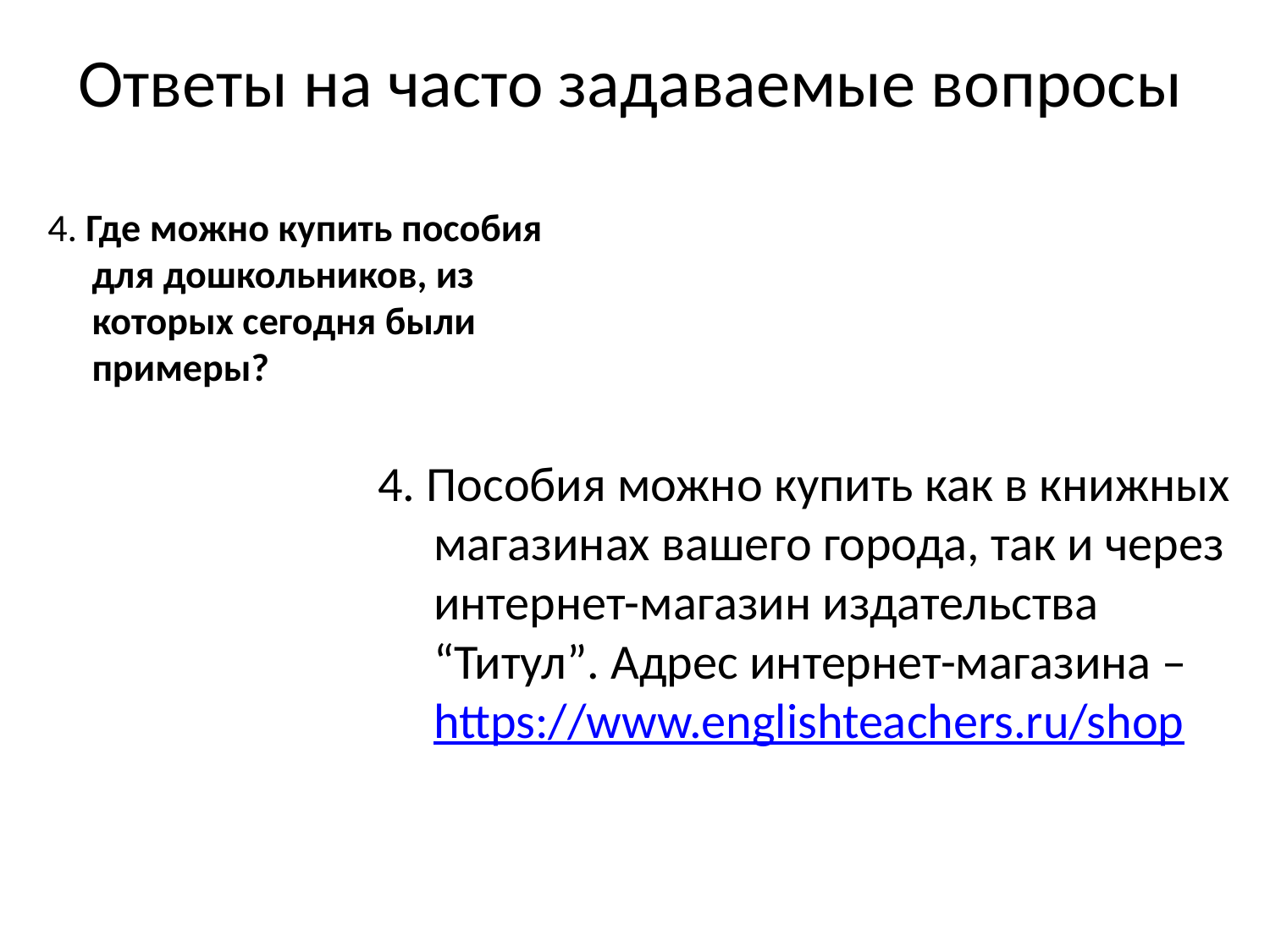

# Ответы на часто задаваемые вопросы
4. Где можно купить пособия для дошкольников, из которых сегодня были примеры?
4. Пособия можно купить как в книжных магазинах вашего города, так и через интернет-магазин издательства “Титул”. Адрес интернет-магазина – https://www.englishteachers.ru/shop